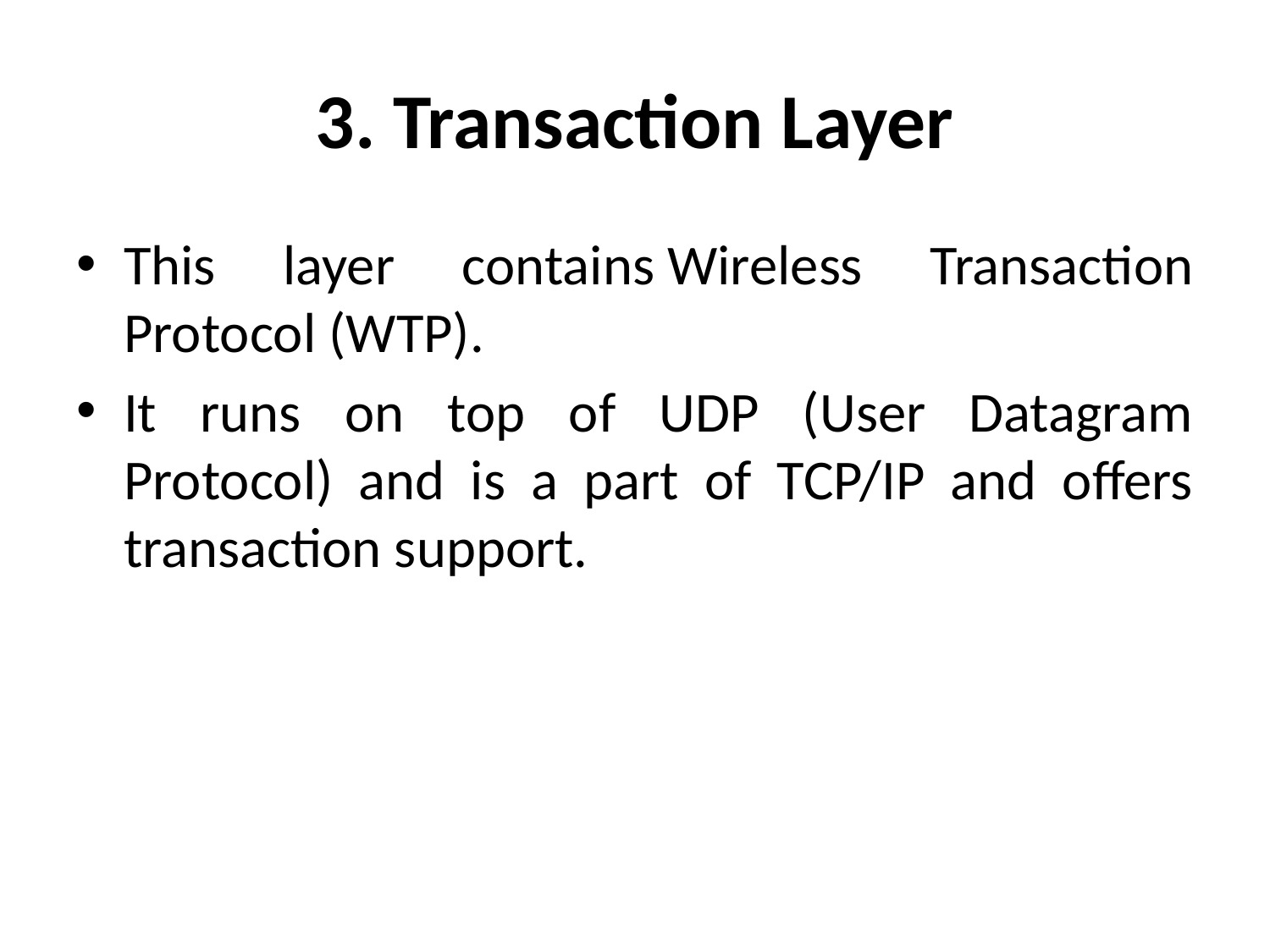

# 3. Transaction Layer
This layer contains Wireless Transaction Protocol (WTP).
It runs on top of UDP (User Datagram Protocol) and is a part of TCP/IP and offers transaction support.